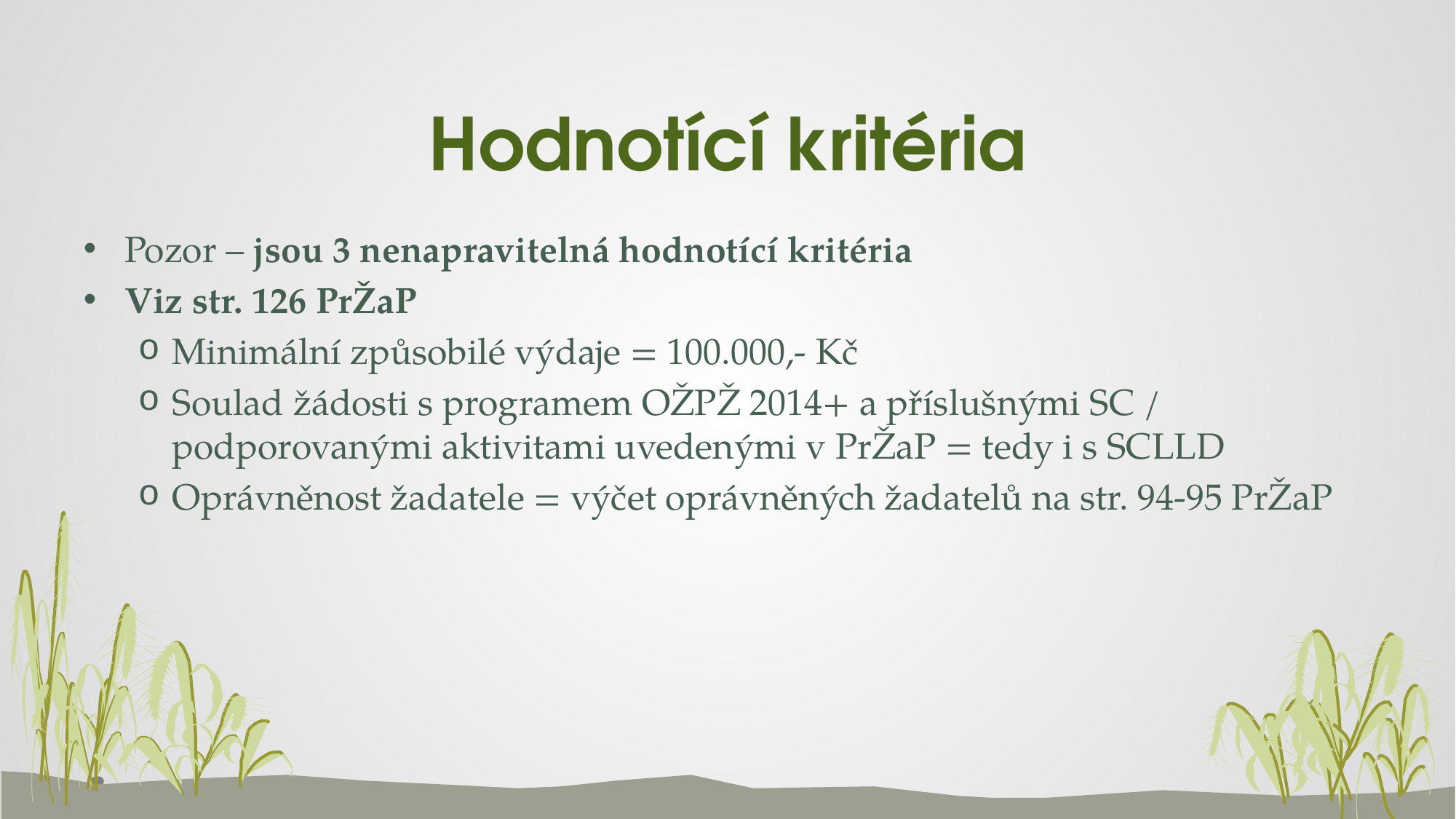

# Hodnotící kritéria
Pozor – jsou 3 nenapravitelná hodnotící kritéria
Viz str. 126 PrŽaP
Minimální způsobilé výdaje = 100.000,- Kč
Soulad žádosti s programem OŽPŽ 2014+ a příslušnými SC / podporovanými aktivitami uvedenými v PrŽaP = tedy i s SCLLD
Oprávněnost žadatele = výčet oprávněných žadatelů na str. 94-95 PrŽaP